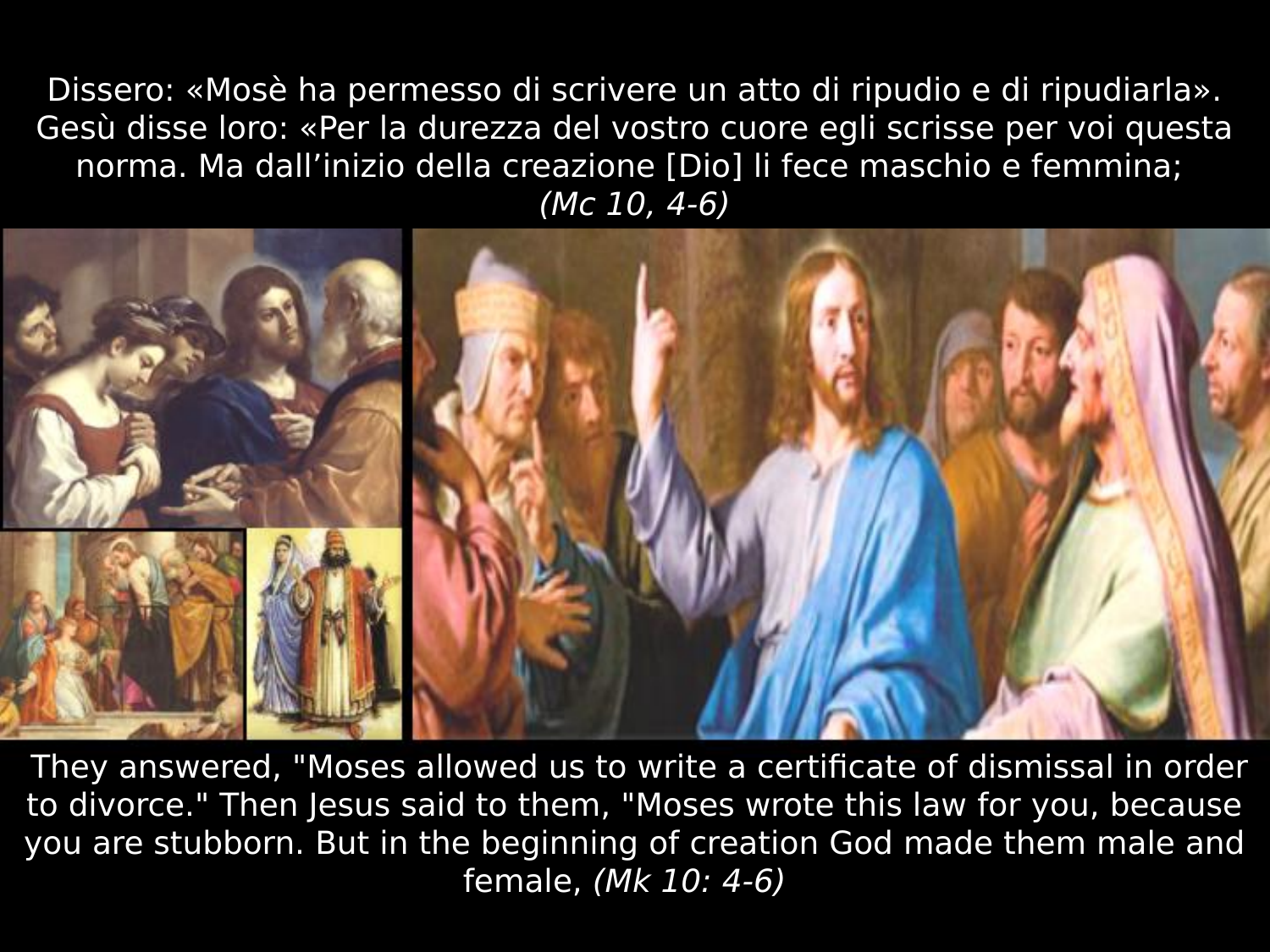

Dissero: «Mosè ha permesso di scrivere un atto di ripudio e di ripudiarla». Gesù disse loro: «Per la durezza del vostro cuore egli scrisse per voi questa norma. Ma dall’inizio della creazione [Dio] li fece maschio e femmina;
(Mc 10, 4-6)
 They answered, "Moses allowed us to write a certificate of dismissal in order to divorce." Then Jesus said to them, "Moses wrote this law for you, because you are stubborn. But in the beginning of creation God made them male and female, (Mk 10: 4-6)